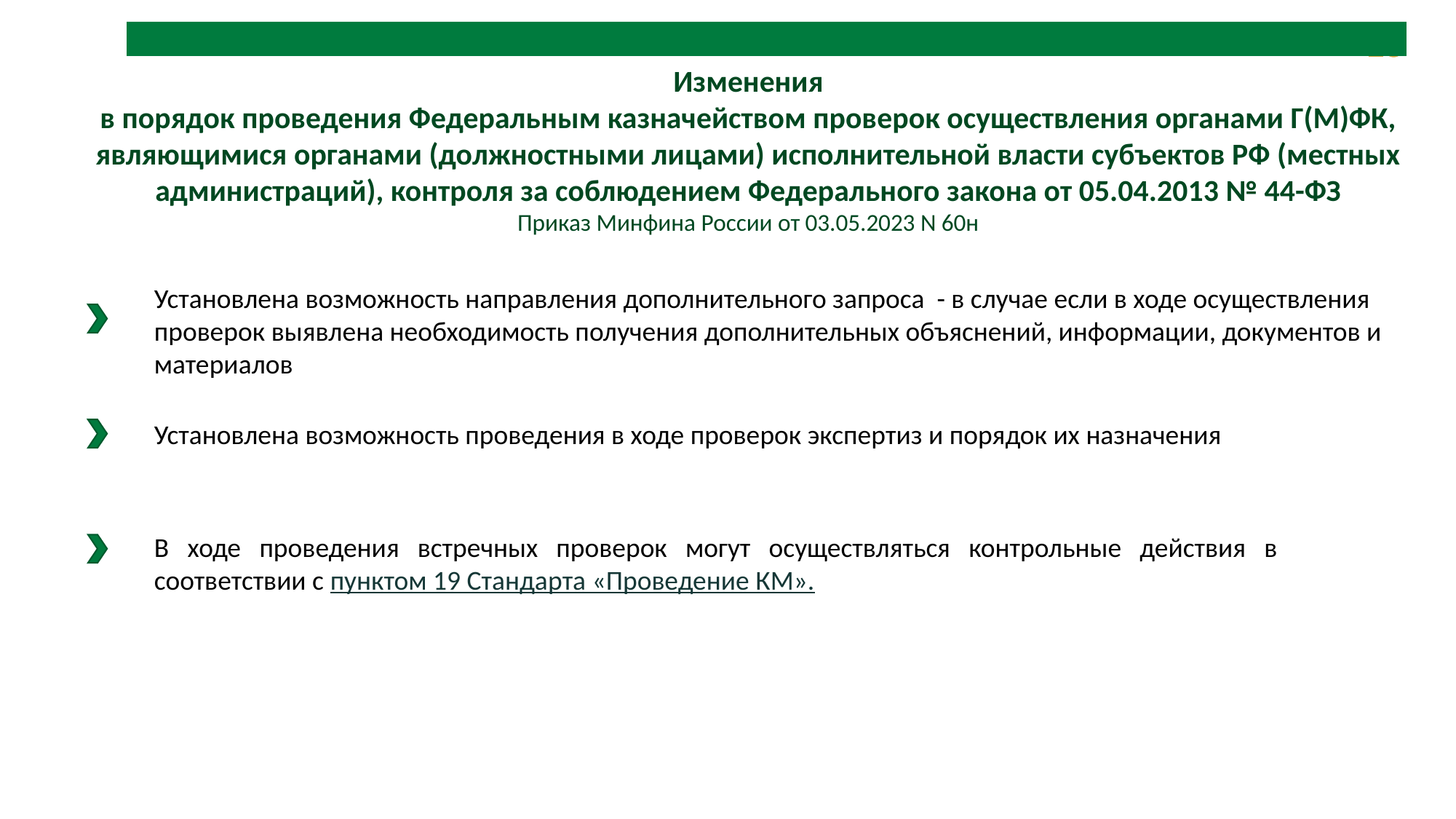

Изменения
в порядок проведения Федеральным казначейством проверок осуществления органами Г(М)ФК, являющимися органами (должностными лицами) исполнительной власти субъектов РФ (местных администраций), контроля за соблюдением Федерального закона от 05.04.2013 № 44-ФЗ
Приказ Минфина России от 03.05.2023 N 60н

Установлена возможность направления дополнительного запроса  - в случае если в ходе осуществления проверок выявлена необходимость получения дополнительных объяснений, информации, документов и материалов

Установлена возможность проведения в ходе проверок экспертиз и порядок их назначения

В ходе проведения встречных проверок могут осуществляться контрольные действия в соответствии с пунктом 19 Стандарта «Проведение КМ».